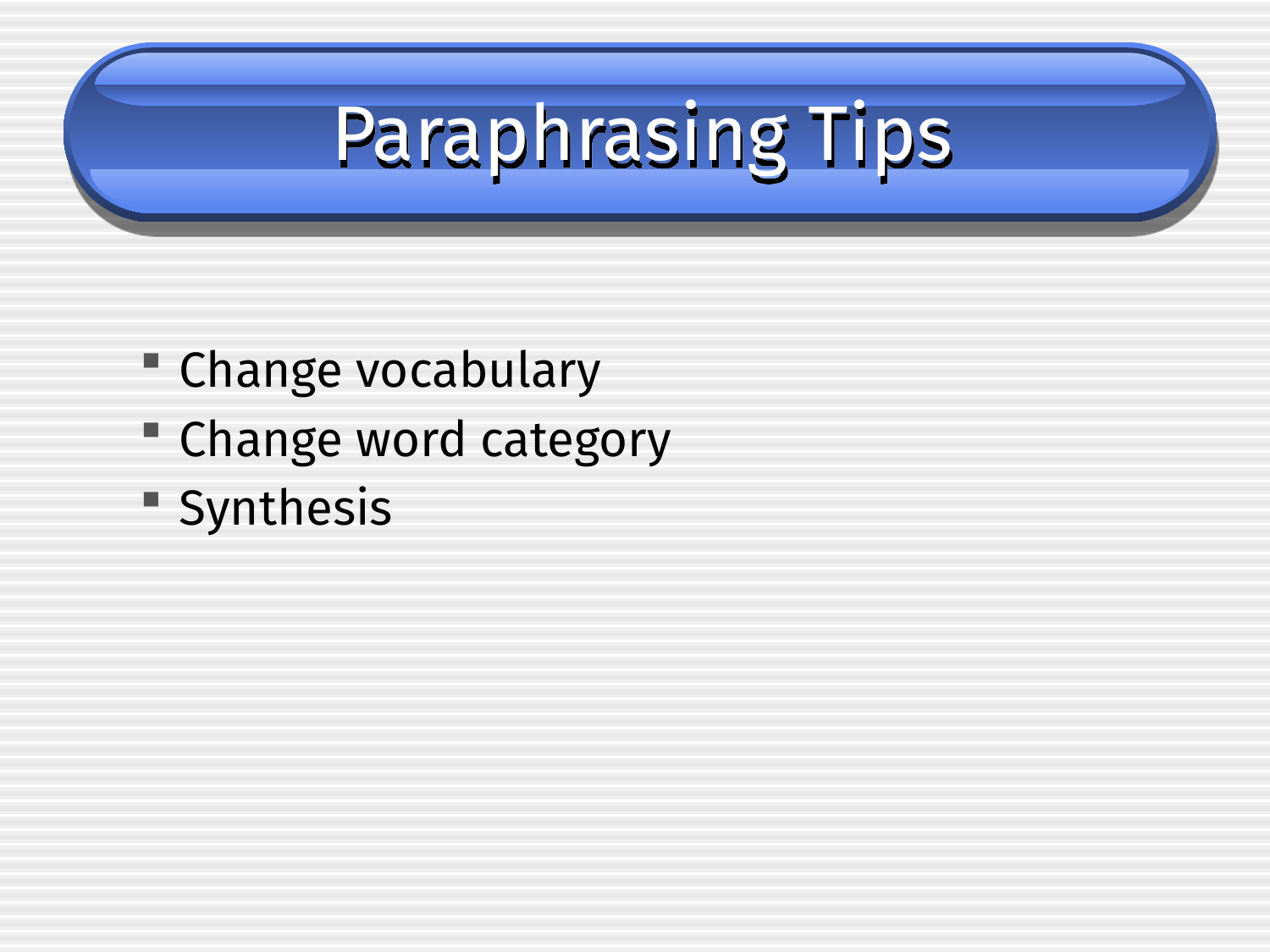

# Paraphrasing Tips

Change vocabulary
Change word category
Synthesis